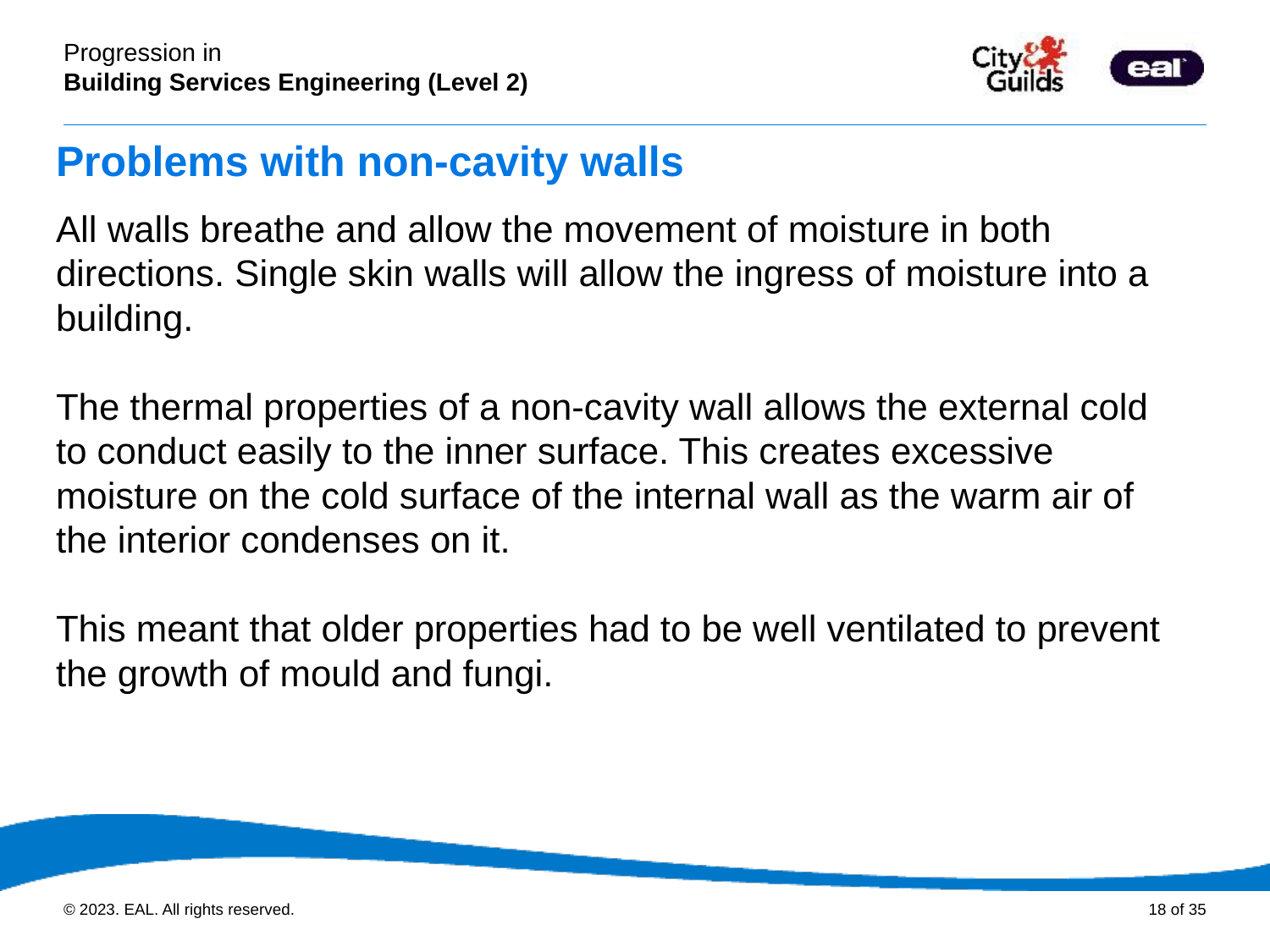

# Problems with non-cavity walls
All walls breathe and allow the movement of moisture in both directions. Single skin walls will allow the ingress of moisture into a building.

The thermal properties of a non-cavity wall allows the external cold to conduct easily to the inner surface. This creates excessive moisture on the cold surface of the internal wall as the warm air of the interior condenses on it.

This meant that older properties had to be well ventilated to prevent the growth of mould and fungi.